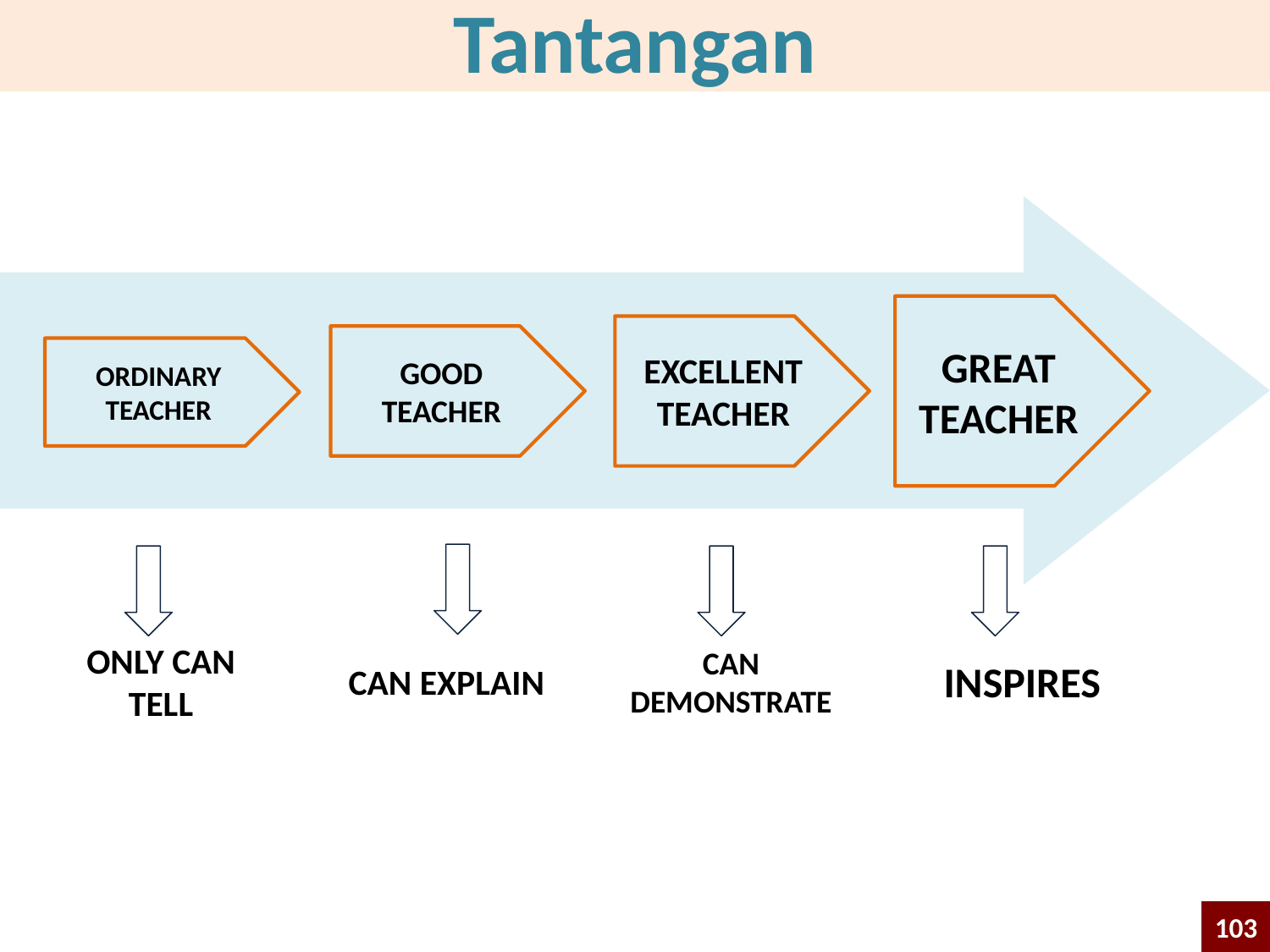

Tantangan

GREAT TEACHER
EXCELLENT TEACHER
GOOD TEACHER
ORDINARY TEACHER

ONLY CAN TELL
CAN EXPLAIN
CAN DEMONSTRATE
INSPIRES
103